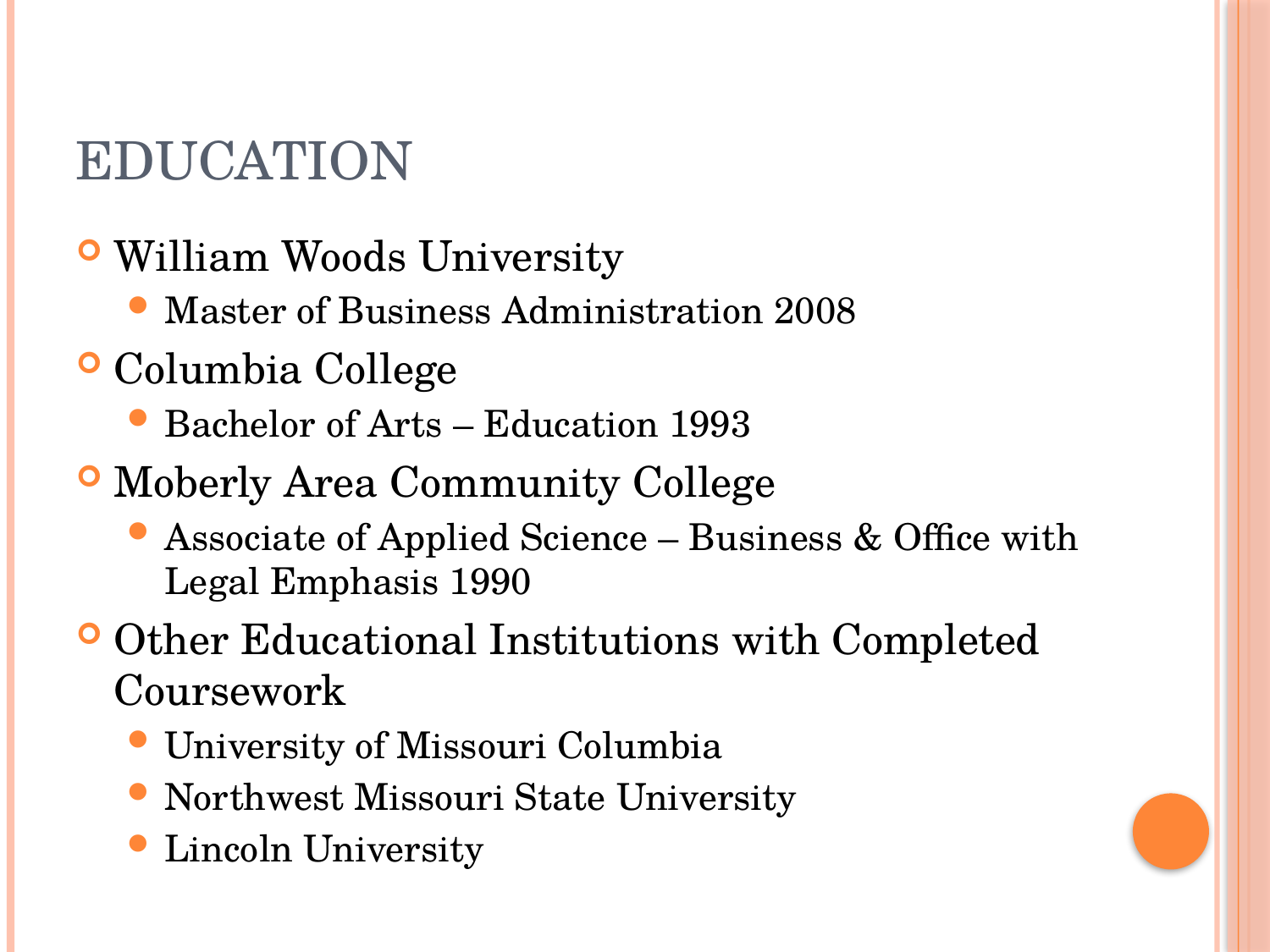

# Education
William Woods University
Master of Business Administration 2008
Columbia College
Bachelor of Arts – Education 1993
Moberly Area Community College
Associate of Applied Science – Business & Office with Legal Emphasis 1990
Other Educational Institutions with Completed Coursework
University of Missouri Columbia
Northwest Missouri State University
Lincoln University